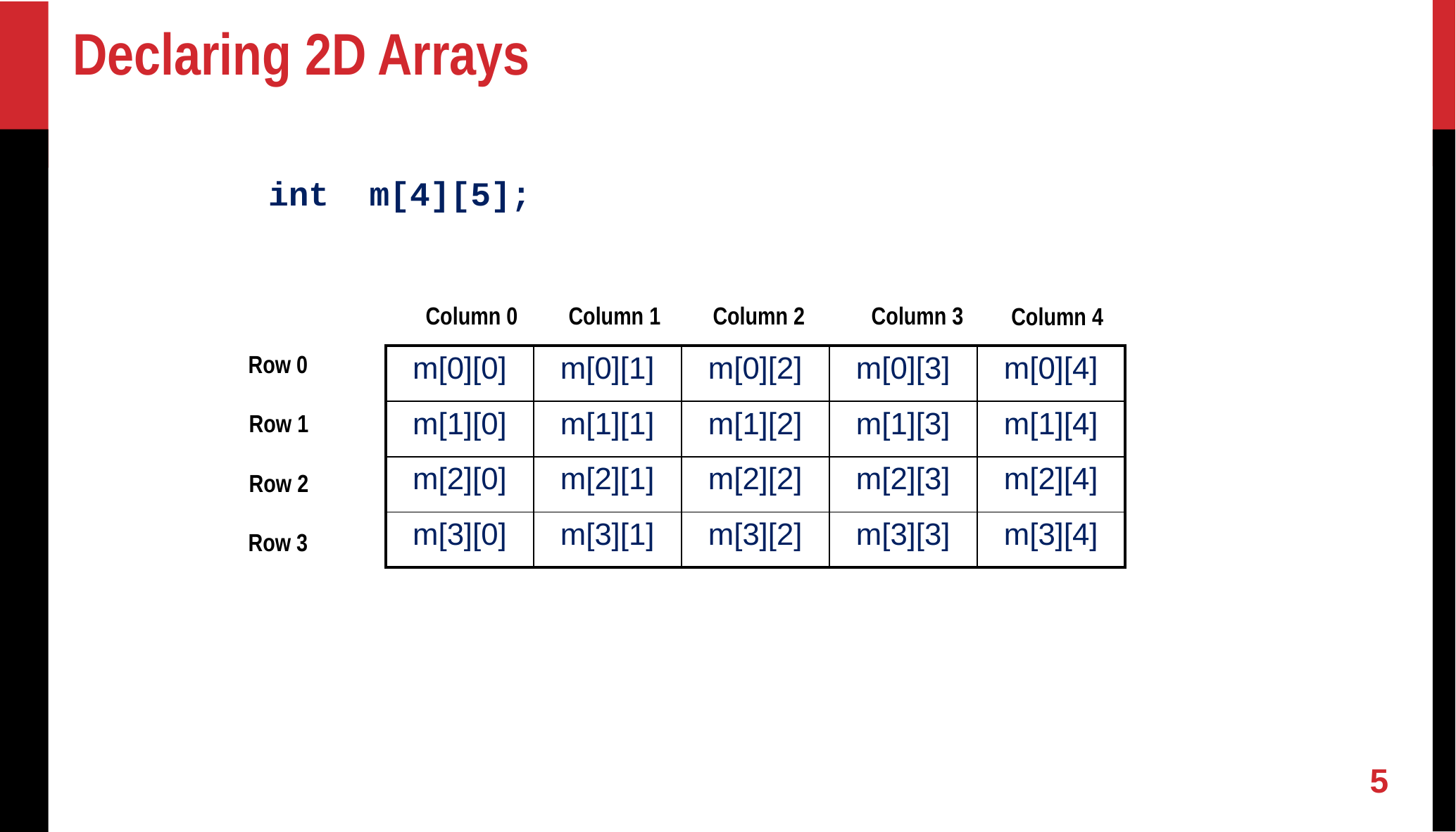

Declaring 2D Arrays
int  m[4][5];
 Column 0
 Column 1
 Column 2
 Column 3
 Column 4
Row 0
| m[0][0] | m[0][1] | m[0][2] | m[0][3] | m[0][4] |
| --- | --- | --- | --- | --- |
| m[1][0] | m[1][1] | m[1][2] | m[1][3] | m[1][4] |
| m[2][0] | m[2][1] | m[2][2] | m[2][3] | m[2][4] |
| m[3][0] | m[3][1] | m[3][2] | m[3][3] | m[3][4] |
Row 1
Row 2
Row 3
5